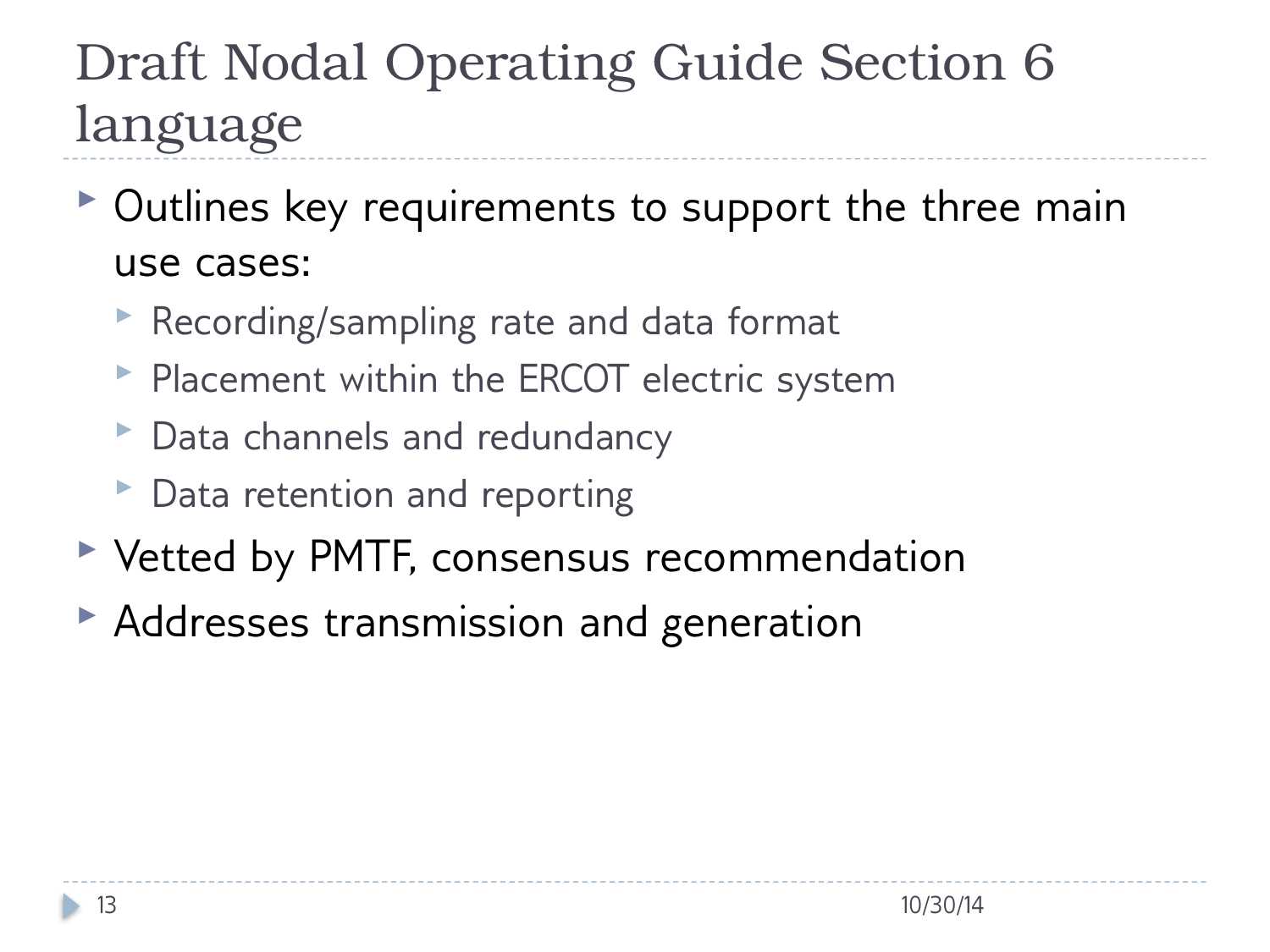

# Draft Nodal Operating Guide Section 6 language
Outlines key requirements to support the three main use cases:
Recording/sampling rate and data format
Placement within the ERCOT electric system
Data channels and redundancy
Data retention and reporting
Vetted by PMTF, consensus recommendation
Addresses transmission and generation
13
10/30/14